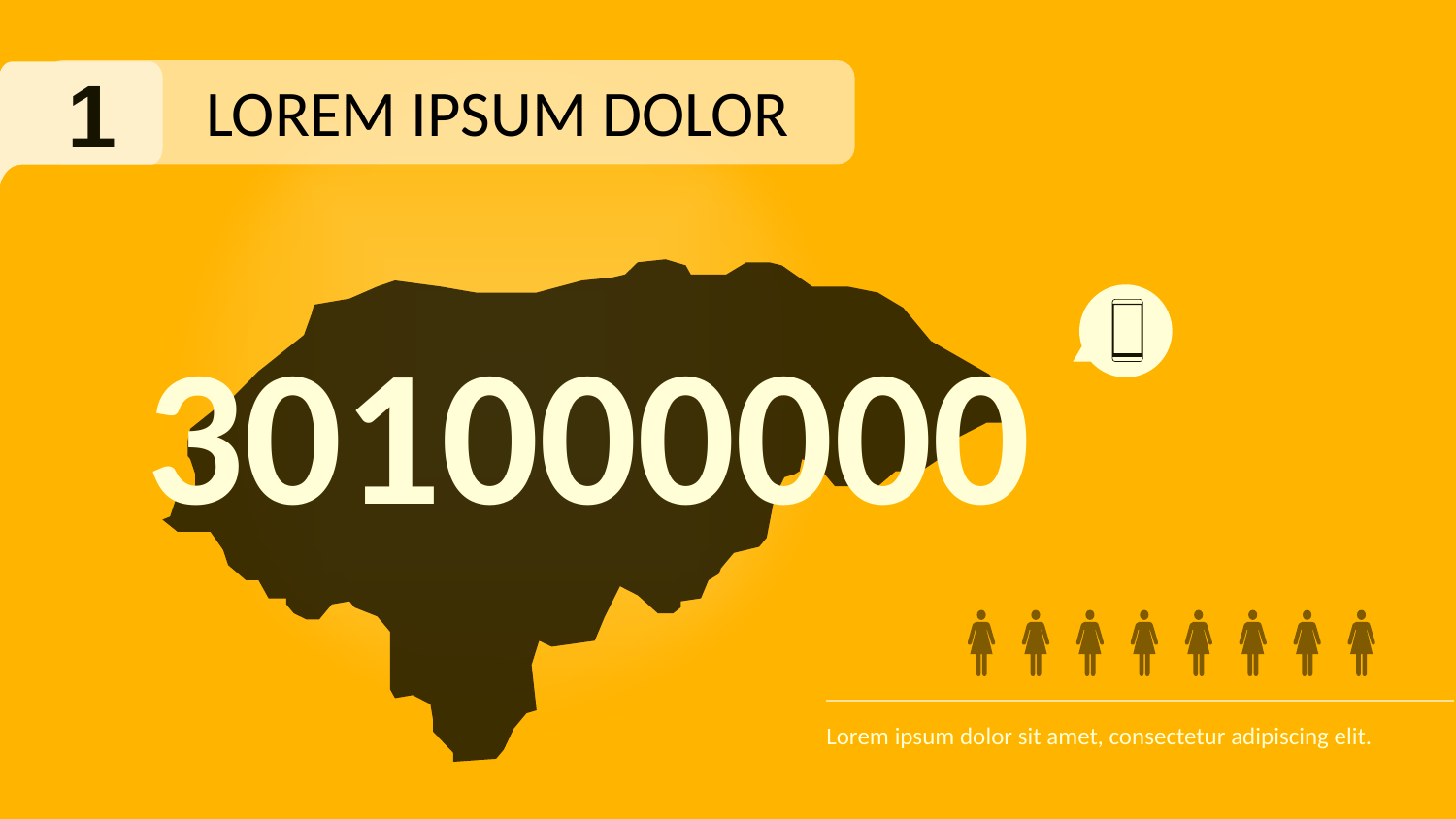

1

LOREM IPSUM DOLOR

301000000

Lorem ipsum dolor sit amet, consectetur adipiscing elit.